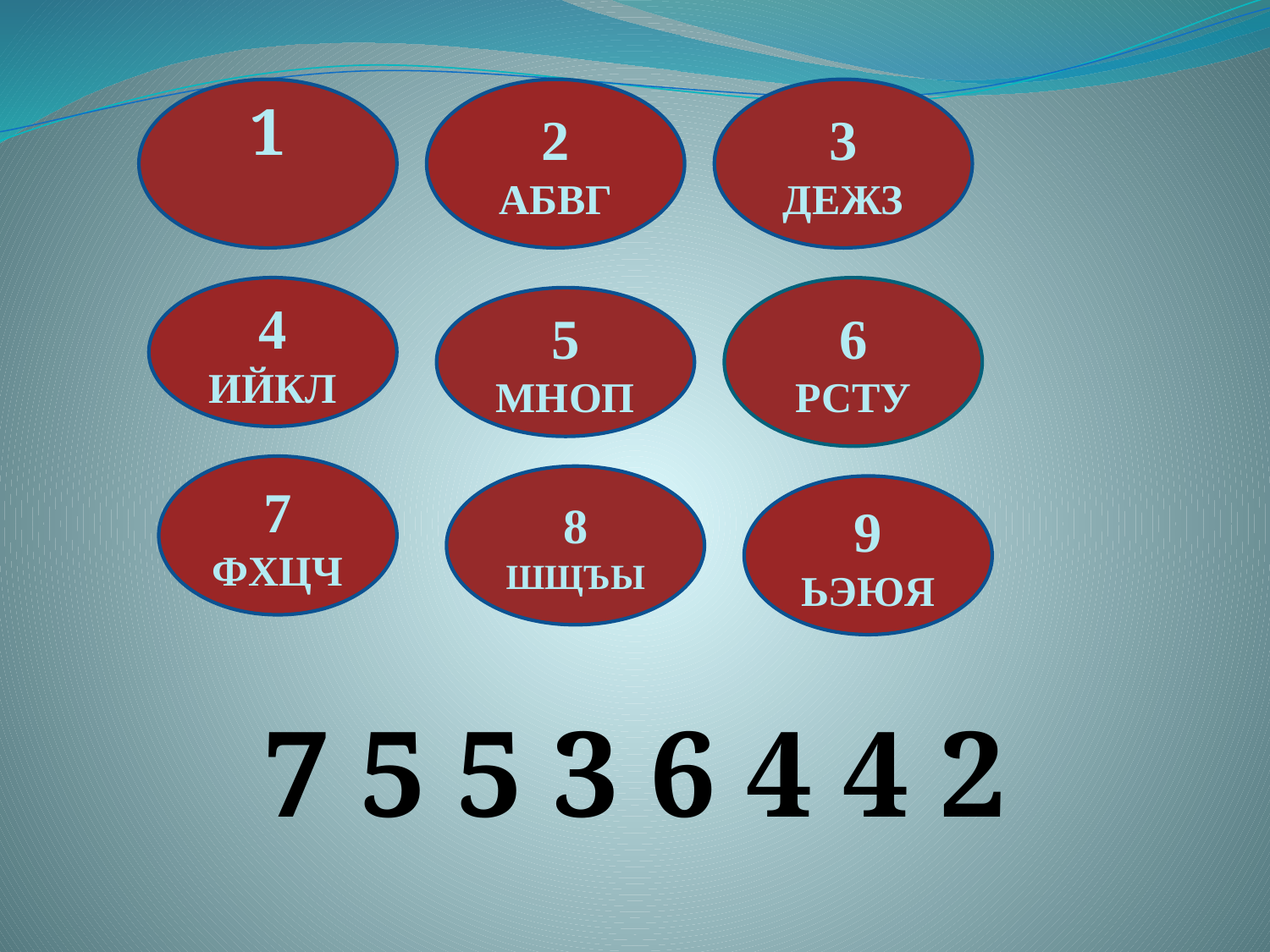

#

7 5 5 3 6 4 4 2

1

2
АБВГ
3
ДЕЖЗ
4
ИЙКЛ
6
РСТУ
5
МНОП
7
ФХЦЧ
8
ШЩЪЫ
9
ЬЭЮЯ